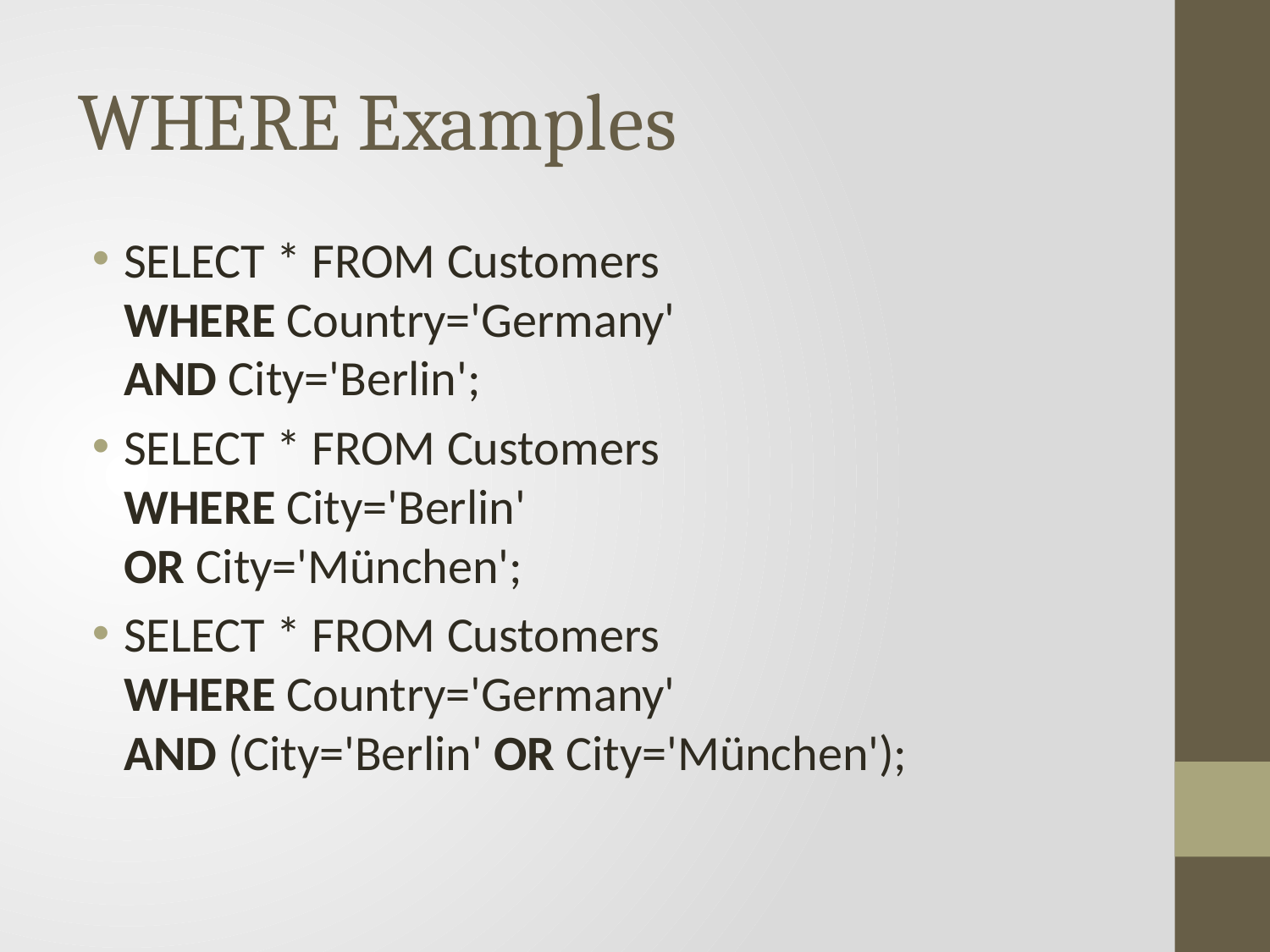

# WHERE Examples
SELECT * FROM Customers
WHERE Country='Germany'
AND City='Berlin';
SELECT * FROM Customers
WHERE City='Berlin'
OR City='München';
SELECT * FROM Customers
WHERE Country='Germany'
AND (City='Berlin' OR City='München');